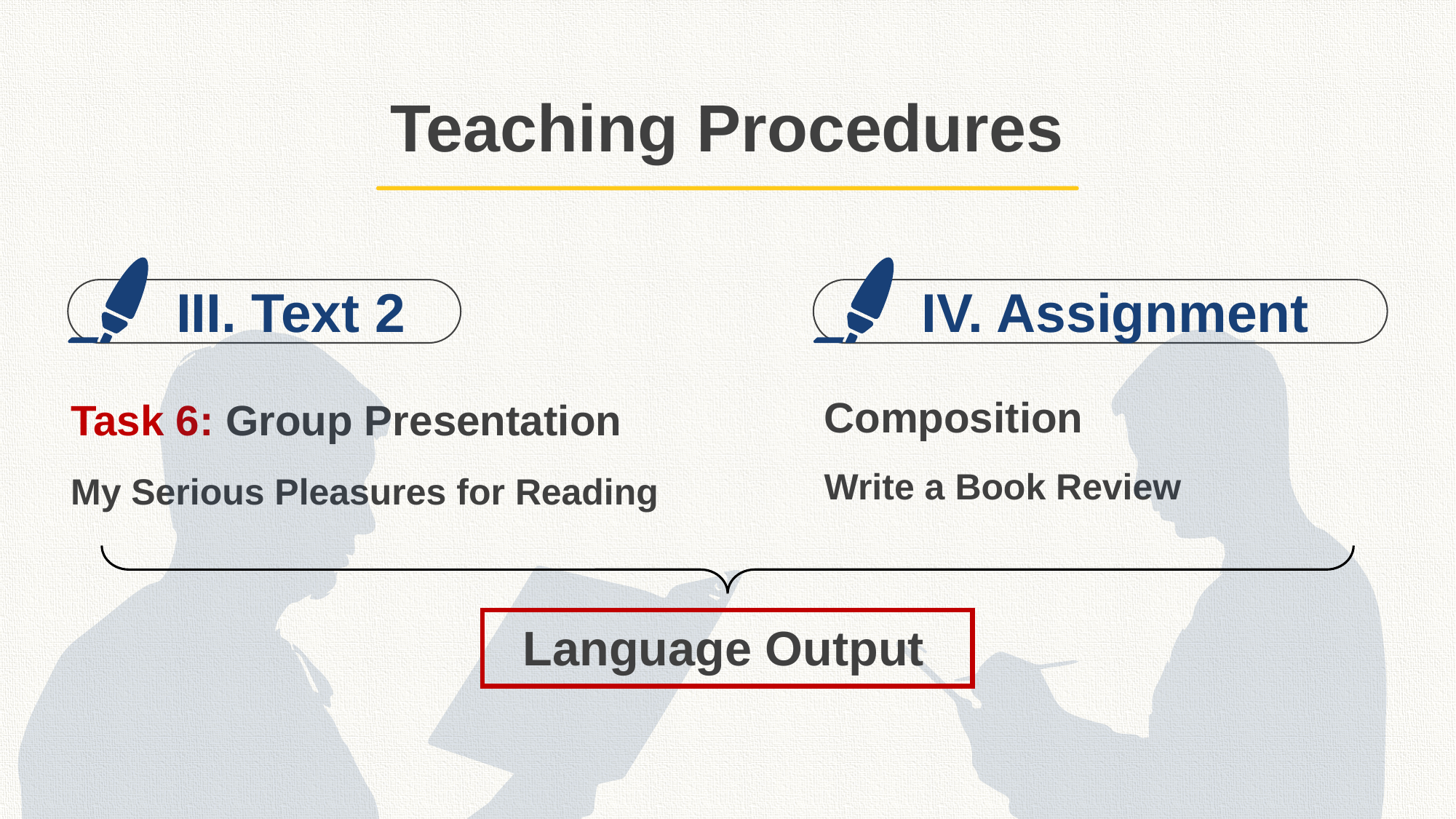

Teaching Procedures

III. Text 2
IV. Assignment

Task 6: Group Presentation
My Serious Pleasures for Reading
Composition
Write a Book Review

Language Output